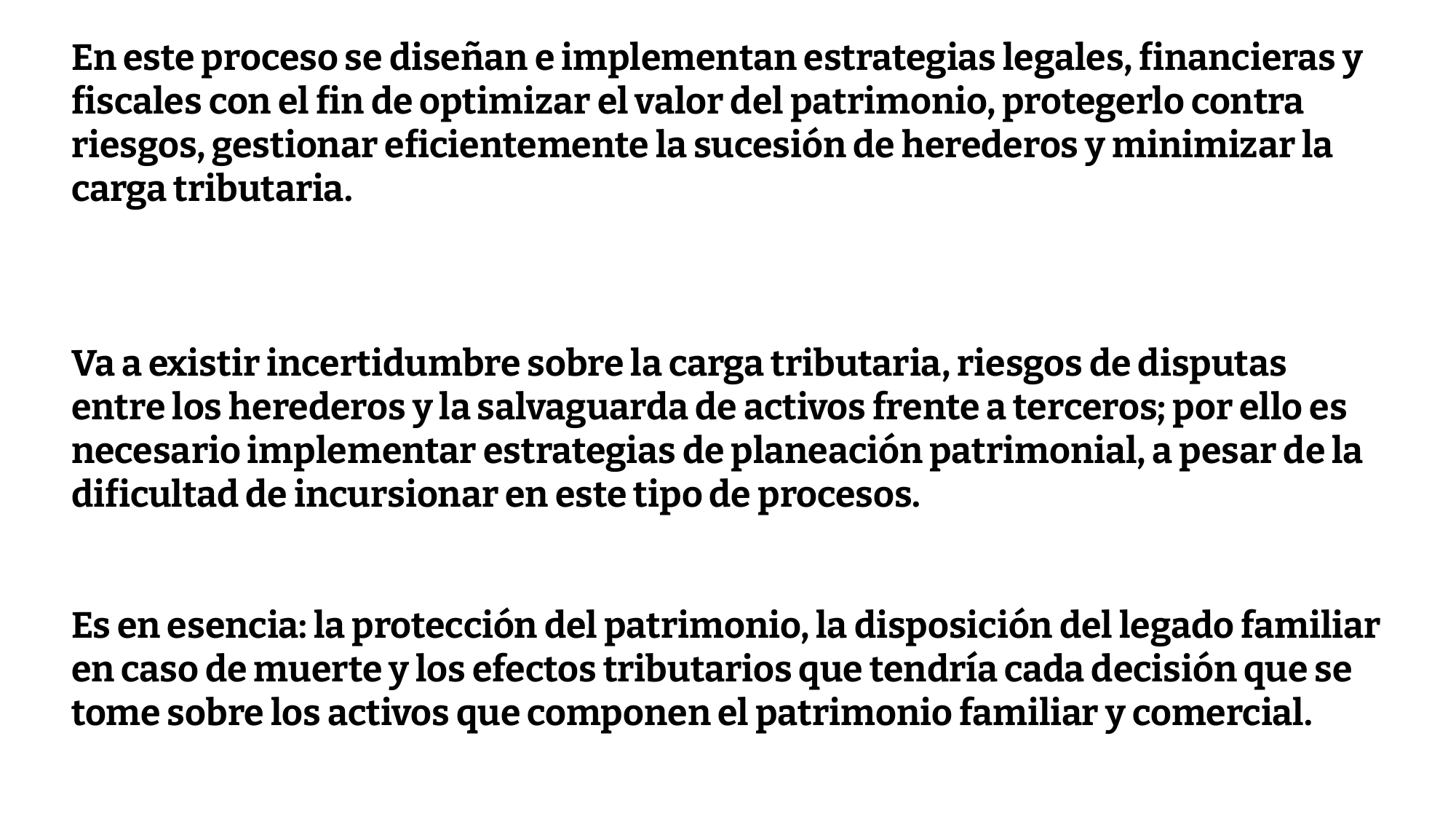

En este proceso se diseñan e implementan estrategias legales, financieras y fiscales con el fin de optimizar el valor del patrimonio, protegerlo contra riesgos, gestionar eficientemente la sucesión de herederos y minimizar la carga tributaria.

Va a existir incertidumbre sobre la carga tributaria, riesgos de disputas entre los herederos y la salvaguarda de activos frente a terceros; por ello es necesario implementar estrategias de planeación patrimonial, a pesar de la dificultad de incursionar en este tipo de procesos.

Es en esencia: la protección del patrimonio, la disposición del legado familiar en caso de muerte y los efectos tributarios que tendría cada decisión que se tome sobre los activos que componen el patrimonio familiar y comercial.